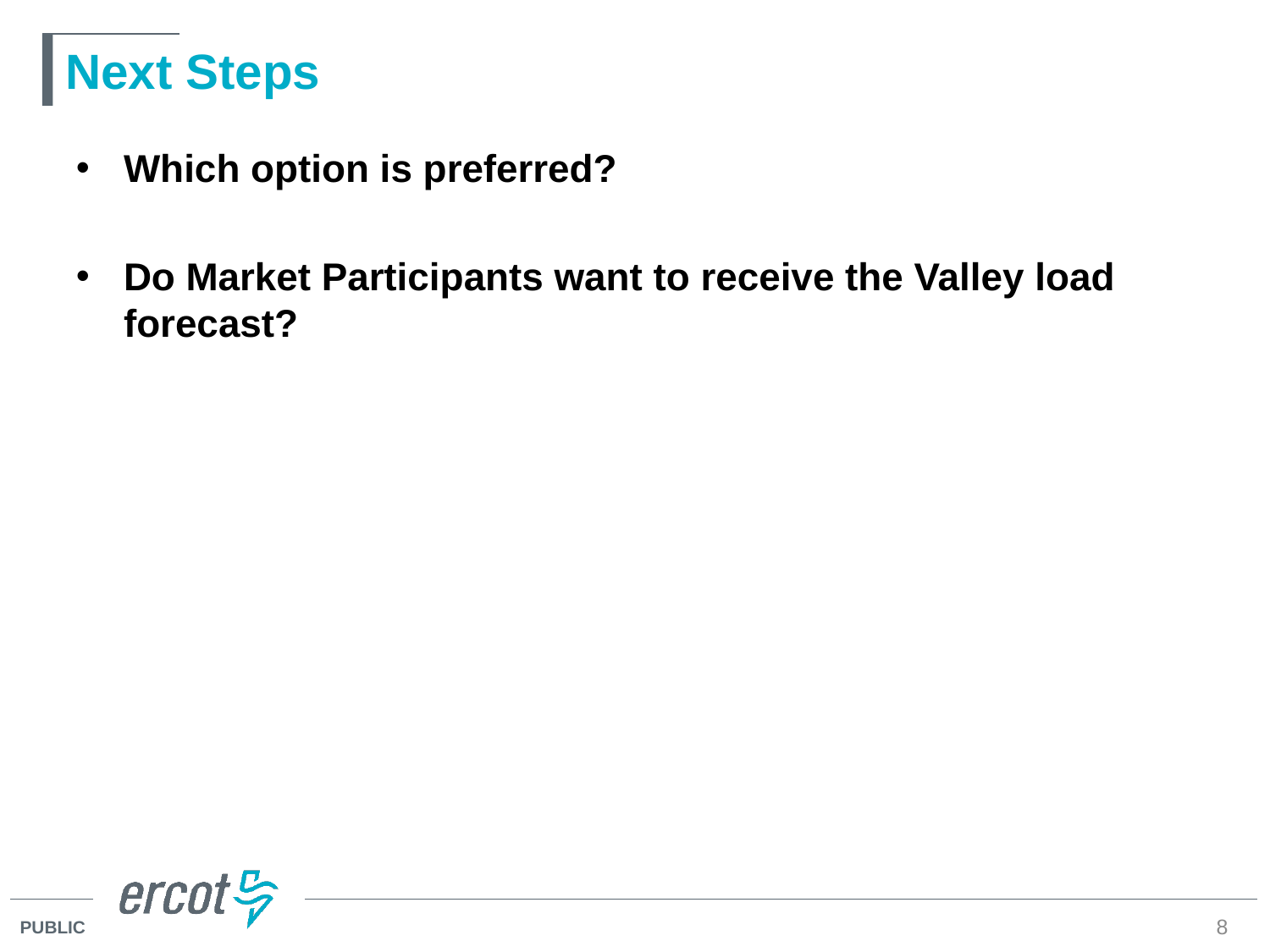

# Next Steps
Which option is preferred?

Do Market Participants want to receive the Valley load forecast?

8